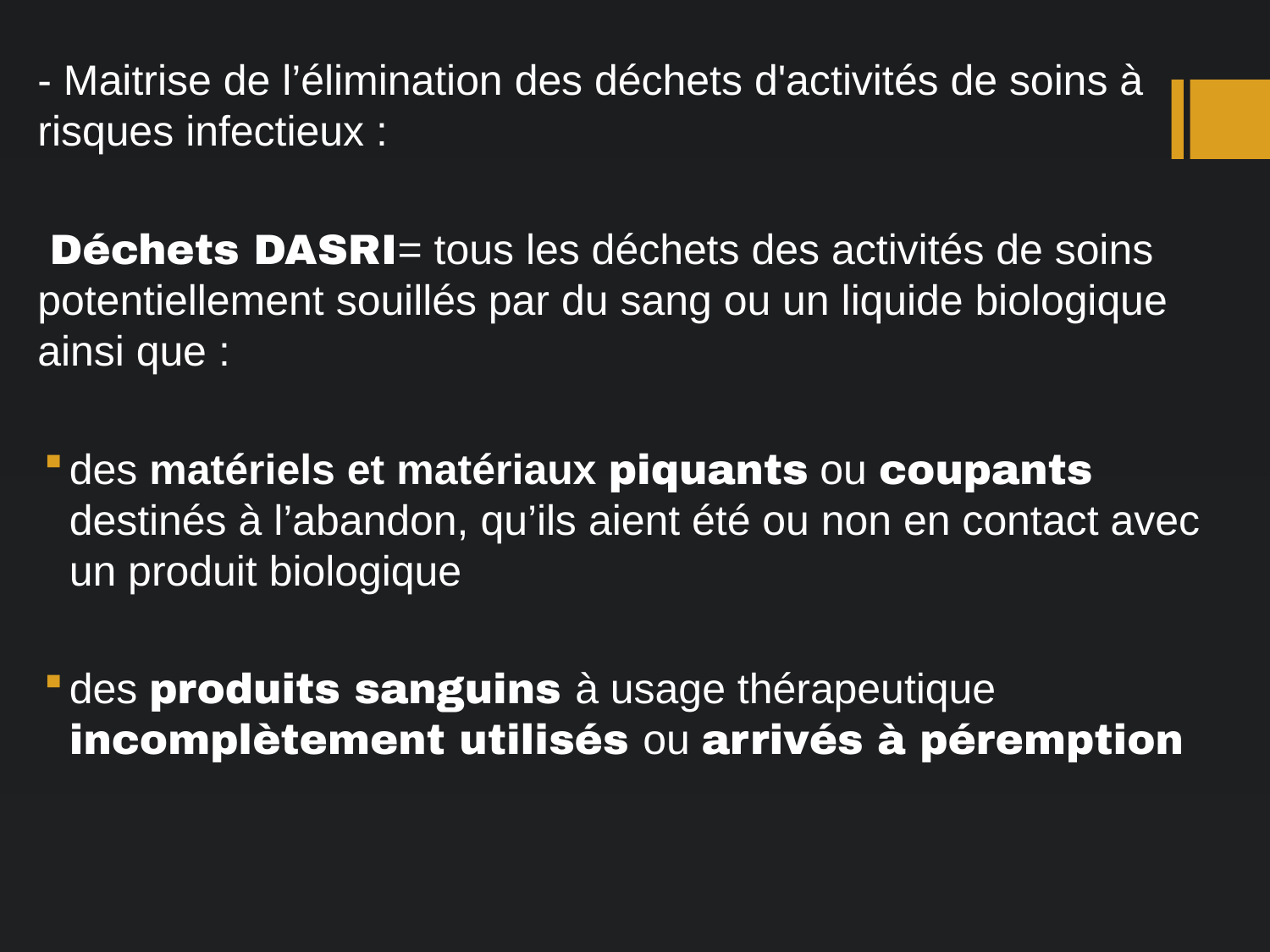

- Maitrise de l’élimination des déchets d'activités de soins à risques infectieux :

 Déchets DASRI= tous les déchets des activités de soins potentiellement souillés par du sang ou un liquide biologique ainsi que :

des matériels et matériaux piquants ou coupants destinés à l’abandon, qu’ils aient été ou non en contact avec un produit biologique

des produits sanguins à usage thérapeutique incomplètement utilisés ou arrivés à péremption